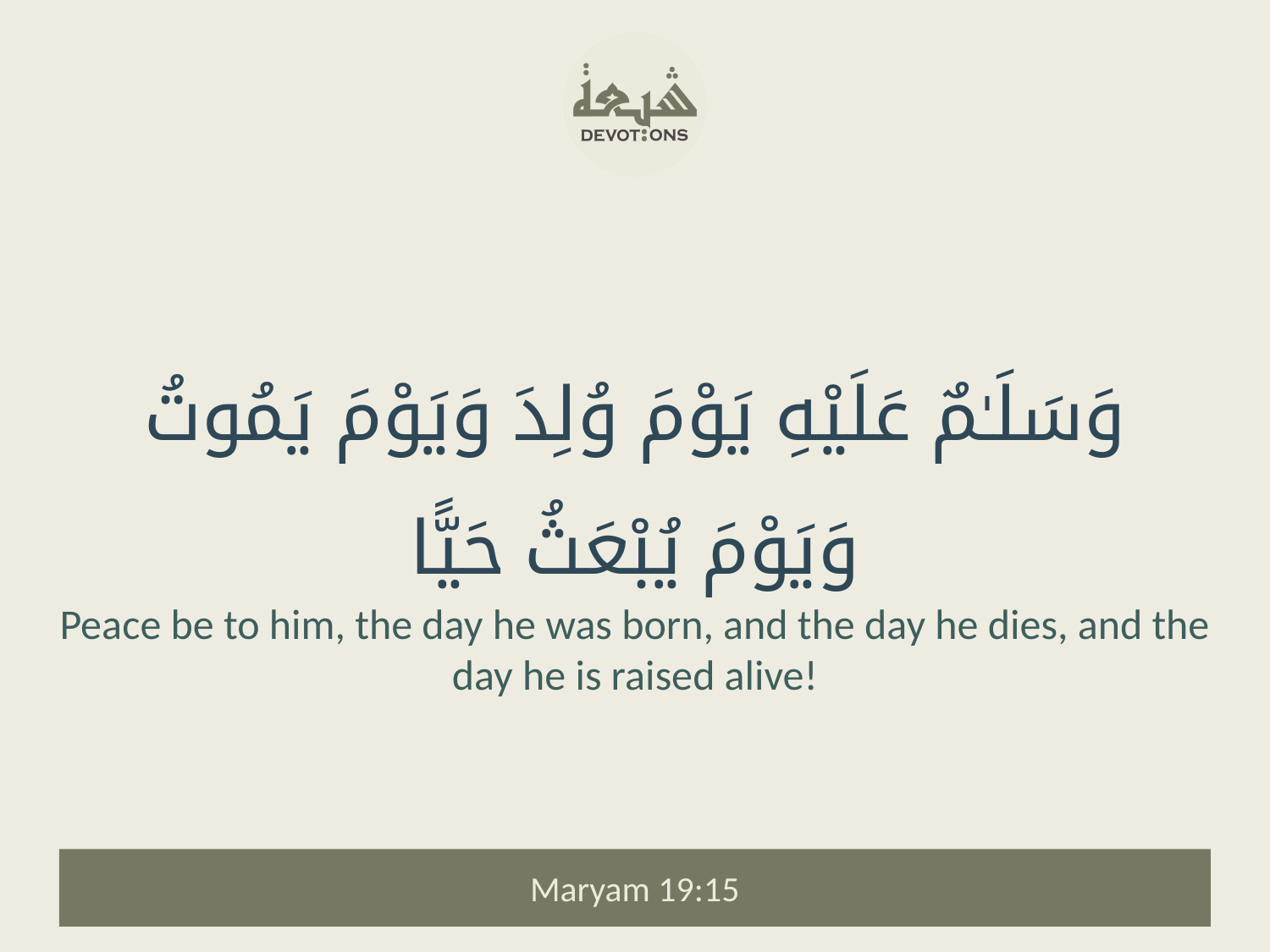

وَسَلَـٰمٌ عَلَيْهِ يَوْمَ وُلِدَ وَيَوْمَ يَمُوتُ وَيَوْمَ يُبْعَثُ حَيًّا
Peace be to him, the day he was born, and the day he dies, and the day he is raised alive!
Maryam 19:15